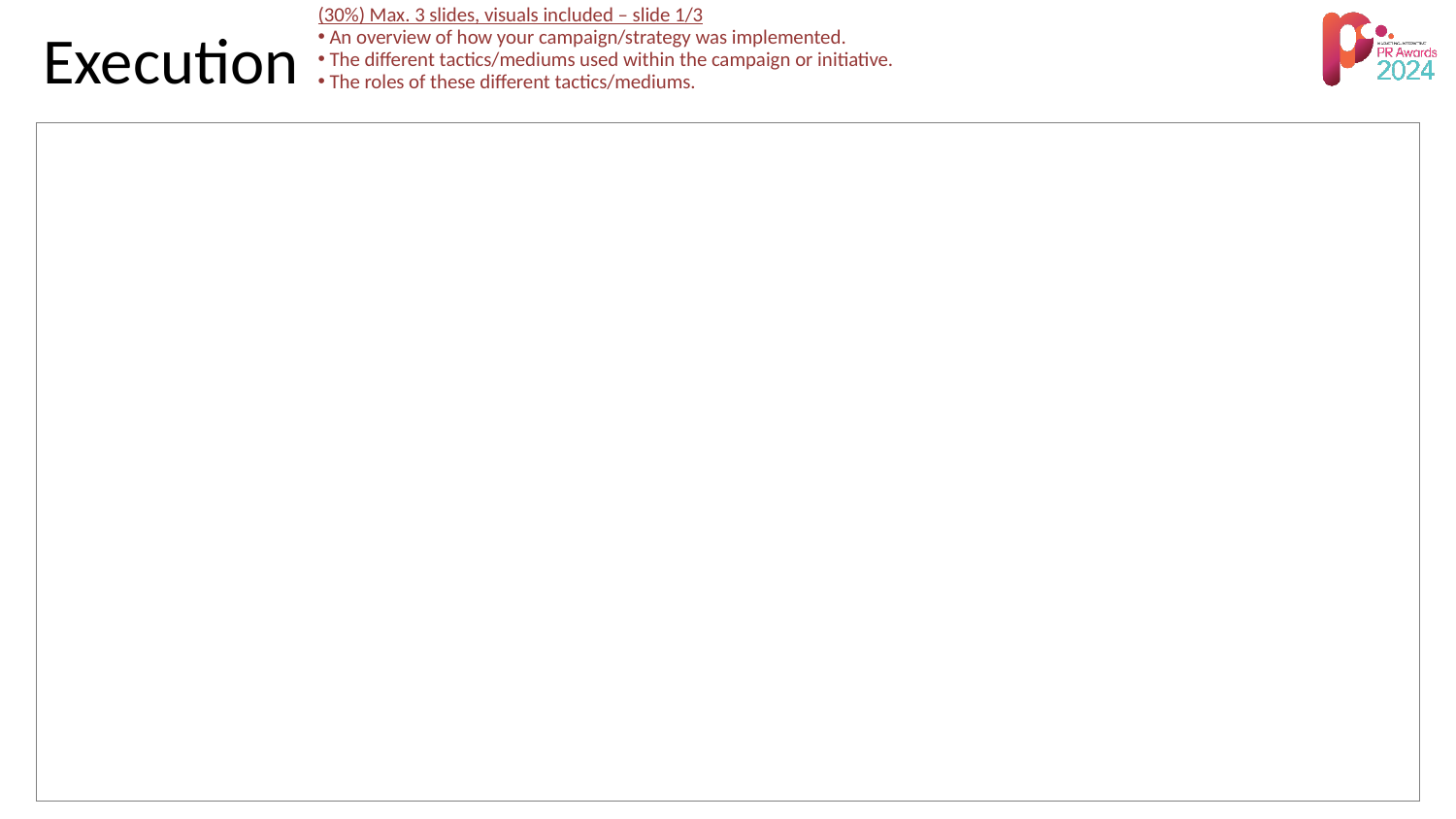

(30%) Max. 3 slides, visuals included – slide 1/3
 An overview of how your campaign/strategy was implemented.
 The different tactics/mediums used within the campaign or initiative.
 The roles of these different tactics/mediums.
Execution
|  |
| --- |